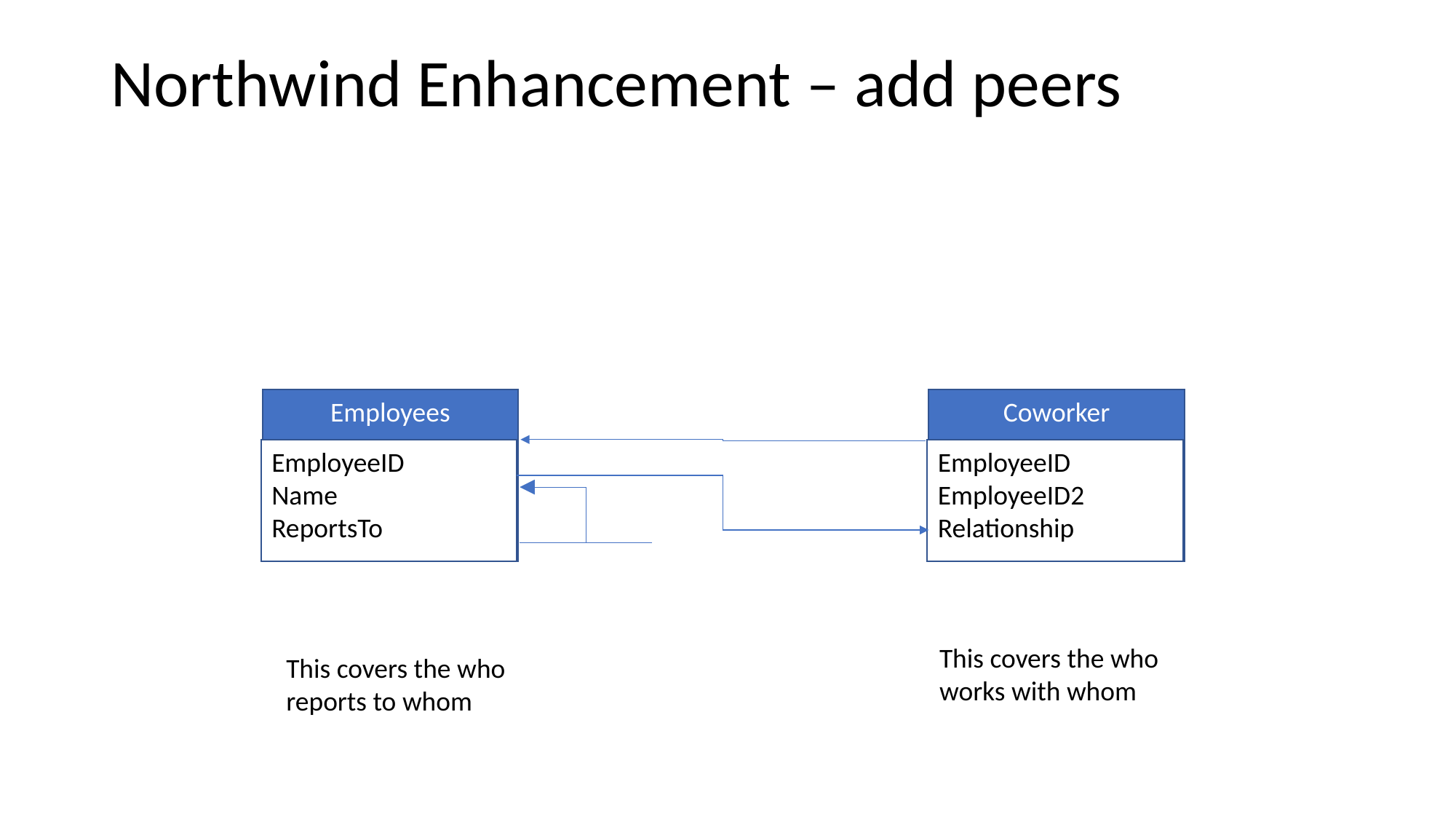

Northwind Enhancement – add peers
Coworker
EmployeeID
EmployeeID2
Relationship
Employees
EmployeeID
Name
ReportsTo
This covers the who works with whom
This covers the who reports to whom